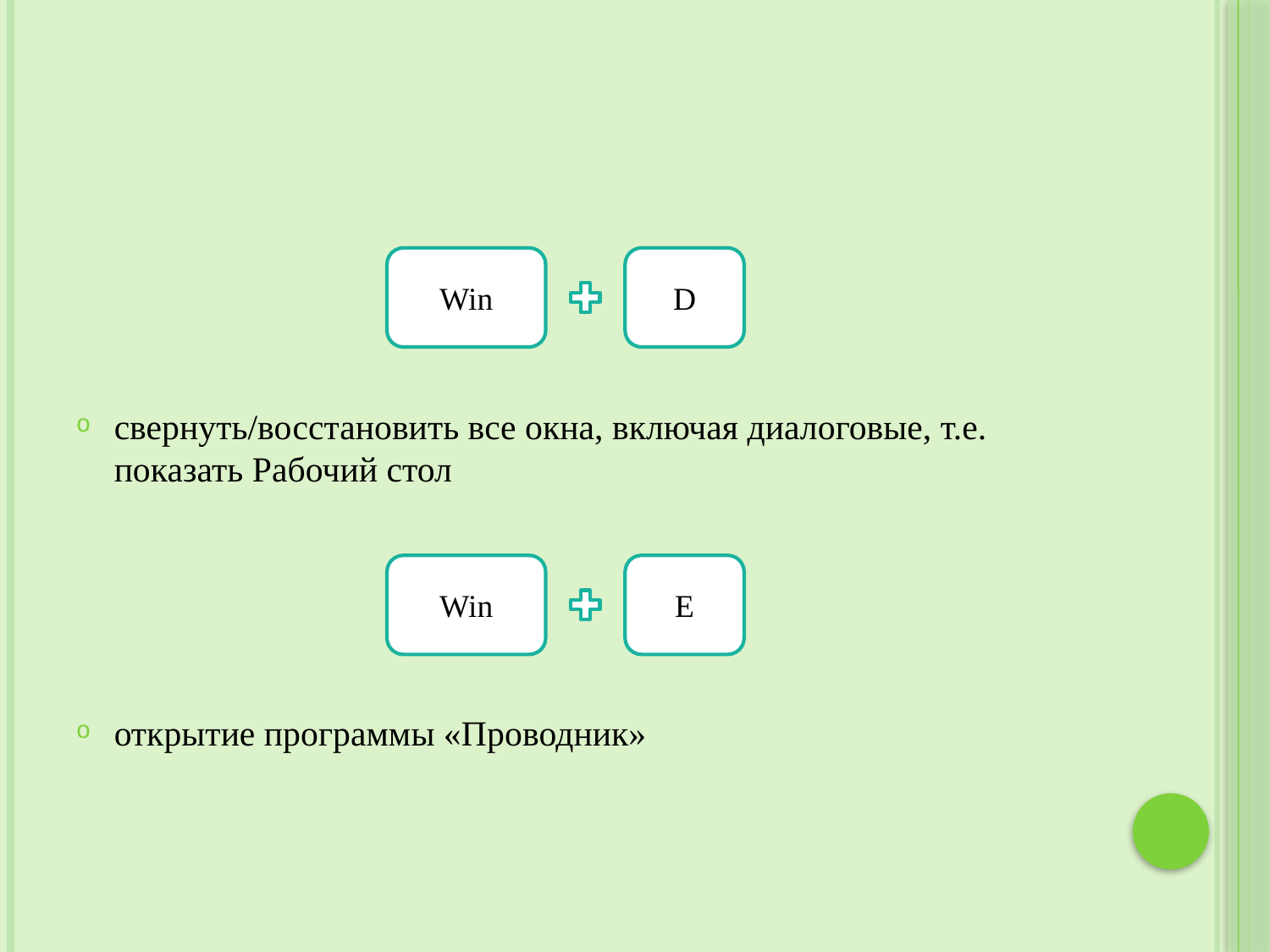

свернуть/восстановить все окна, включая диалоговые, т.е. показать Рабочий стол

открытие программы «Проводник»

Win
D

Win
E